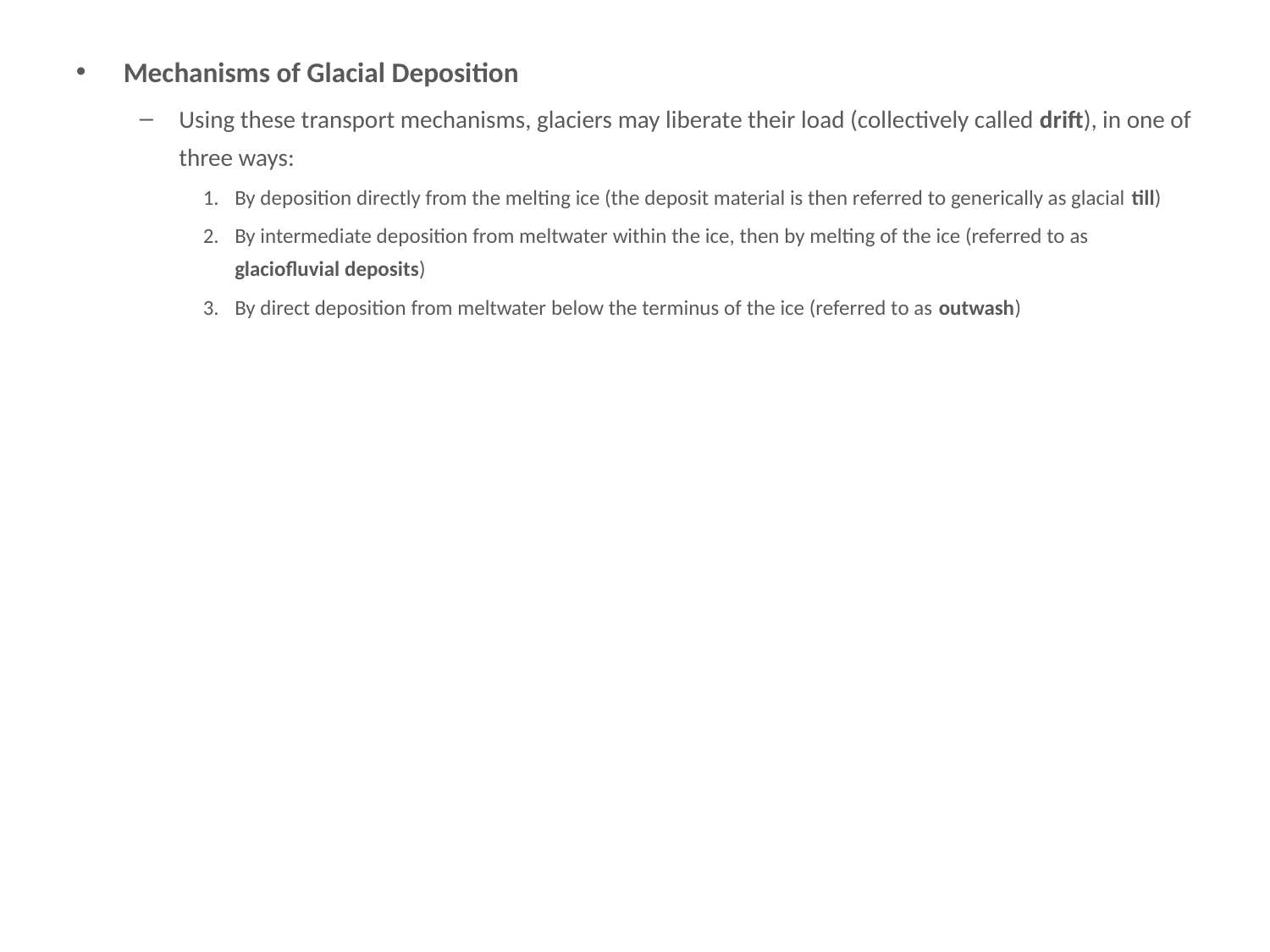

# Mechanisms of Glacial Deposition
Mechanisms of Glacial Deposition
Using these transport mechanisms, glaciers may liberate their load (collectively called drift), in one of three ways:
By deposition directly from the melting ice (the deposit material is then referred to generically as glacial till)
By intermediate deposition from meltwater within the ice, then by melting of the ice (referred to as glaciofluvial deposits)
By direct deposition from meltwater below the terminus of the ice (referred to as outwash)